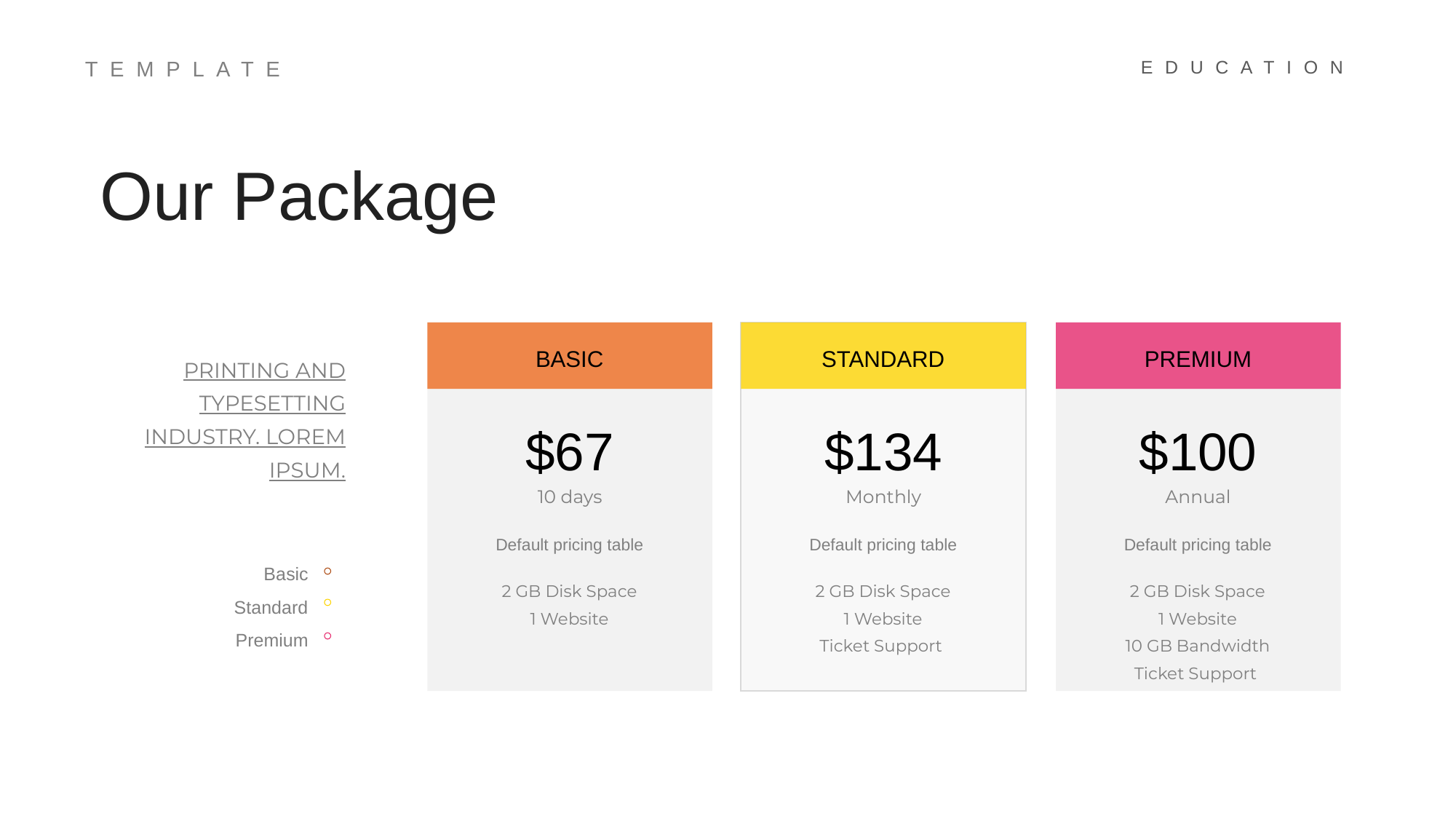

TEMPLATE
EDUCATION
Our Package

BASIC
STANDARD
PREMIUM
PRINTING AND TYPESETTING INDUSTRY. LOREM IPSUM.
$67
$134
$100
10 days
Monthly
Annual
Default pricing table
Default pricing table
Default pricing table
Basic
Standard
Premium

2 GB Disk Space
1 Website
2 GB Disk Space
1 Website
Ticket Support
2 GB Disk Space
1 Website
10 GB Bandwidth
Ticket Support